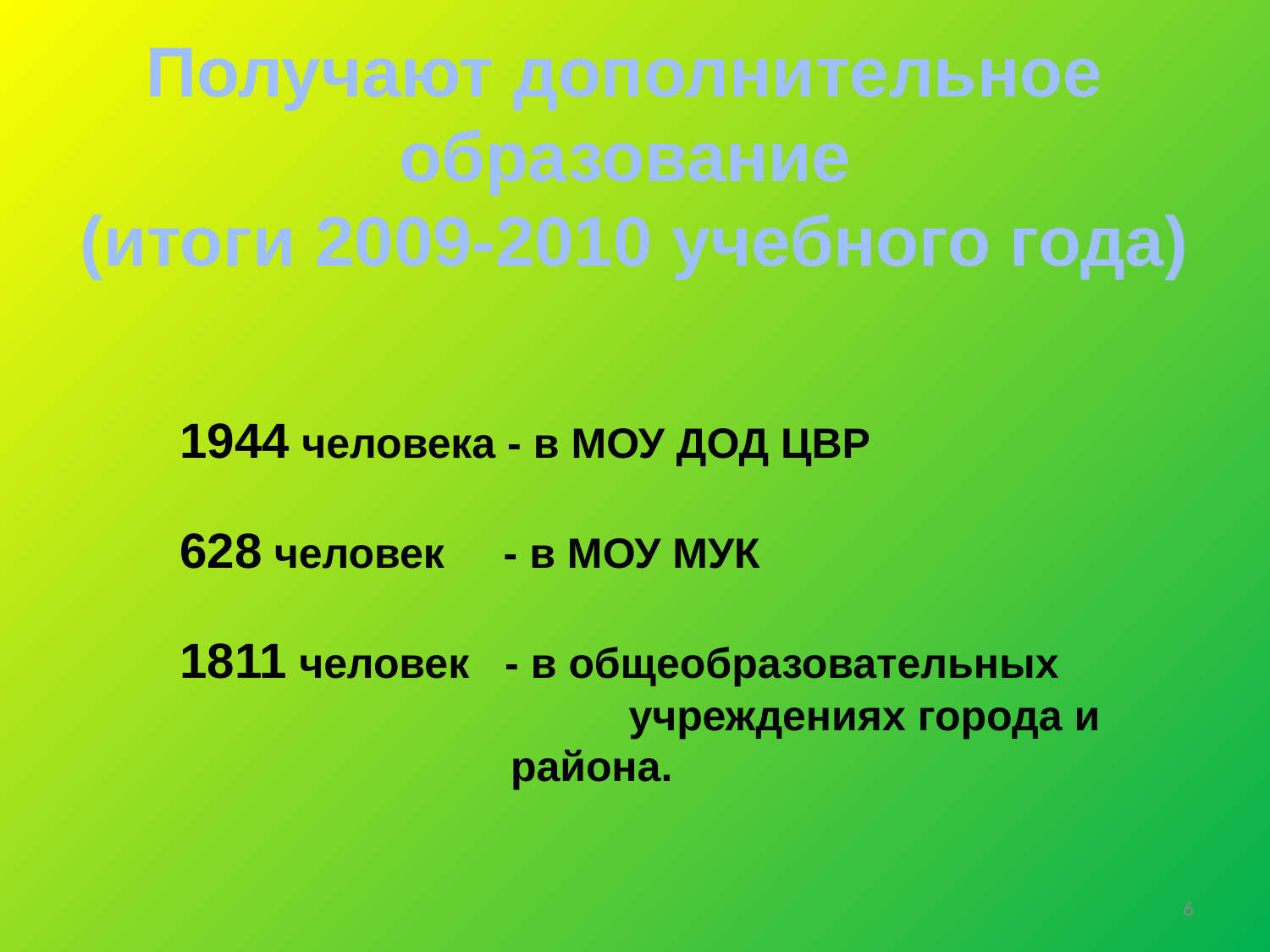

Получают дополнительное  образование
(итоги 2009-2010 учебного года)
1944 человека - в МОУ ДОД ЦВР

628 человек     - в МОУ МУК

1811 человек   - в общеобразовательных                    учреждениях города и района.
6